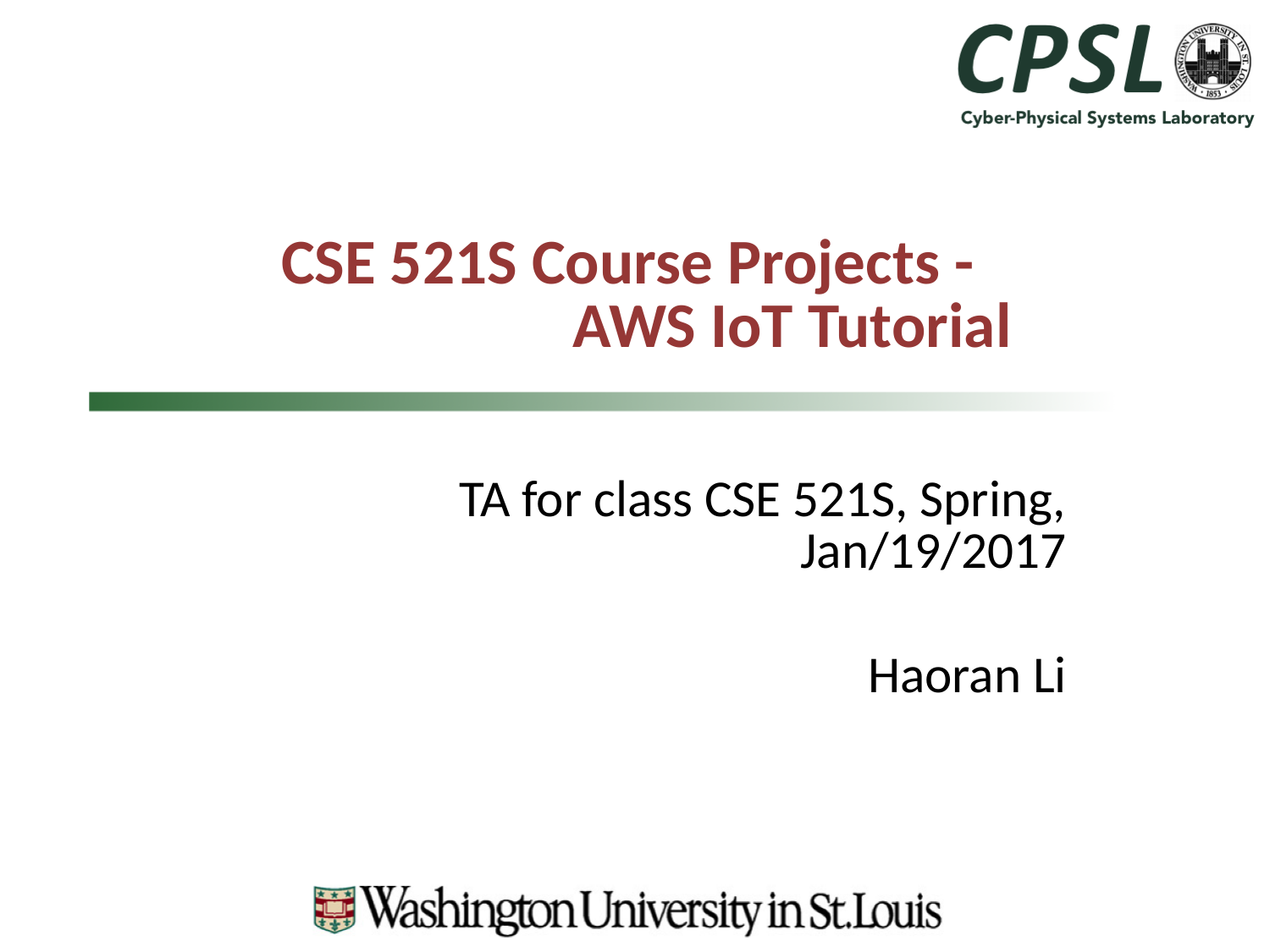

# CSE 521S Course Projects - AWS IoT Tutorial
TA for class CSE 521S, Spring, Jan/19/2017

Haoran Li